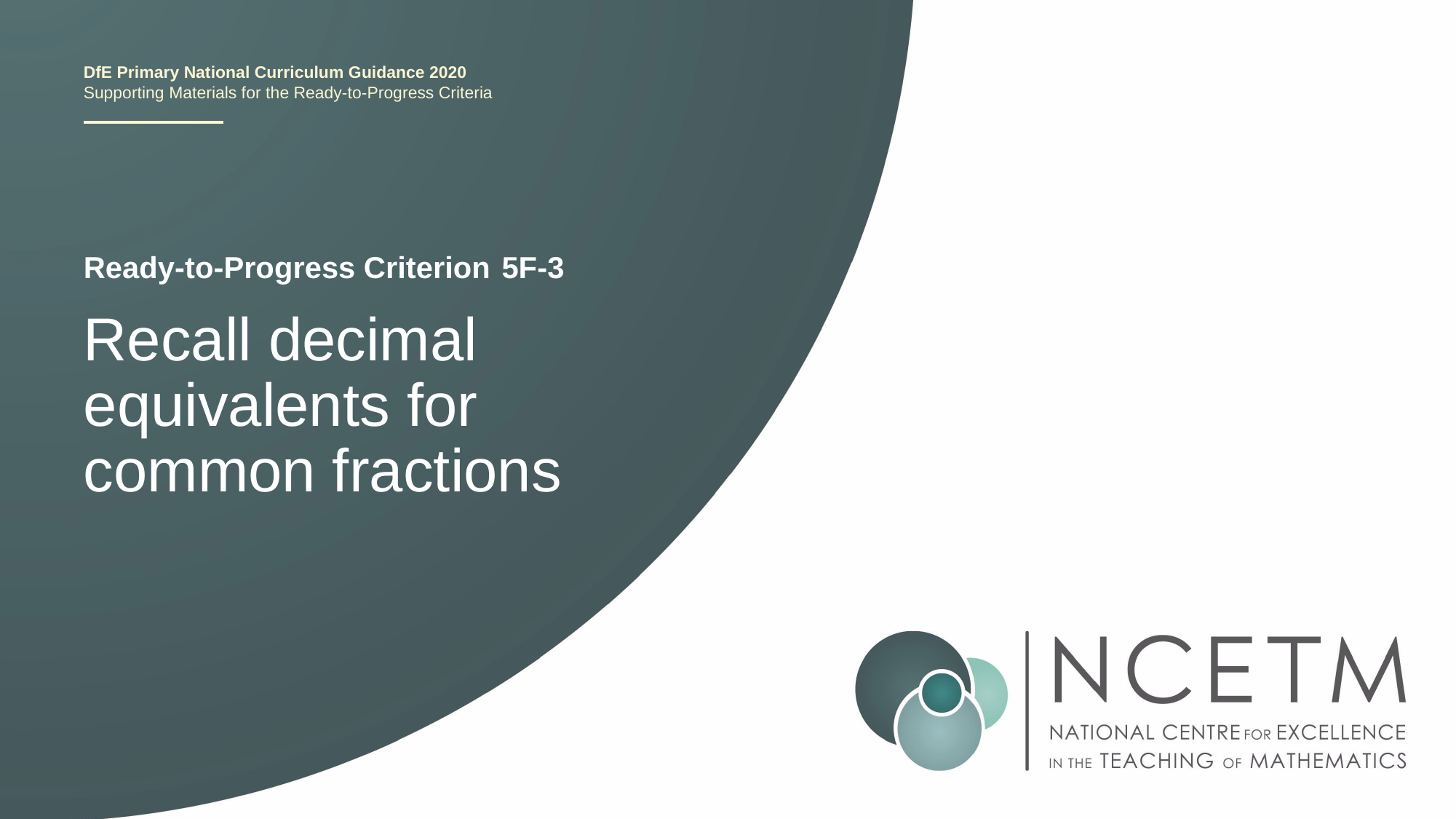

5F-3
Recall decimal equivalents for common fractions